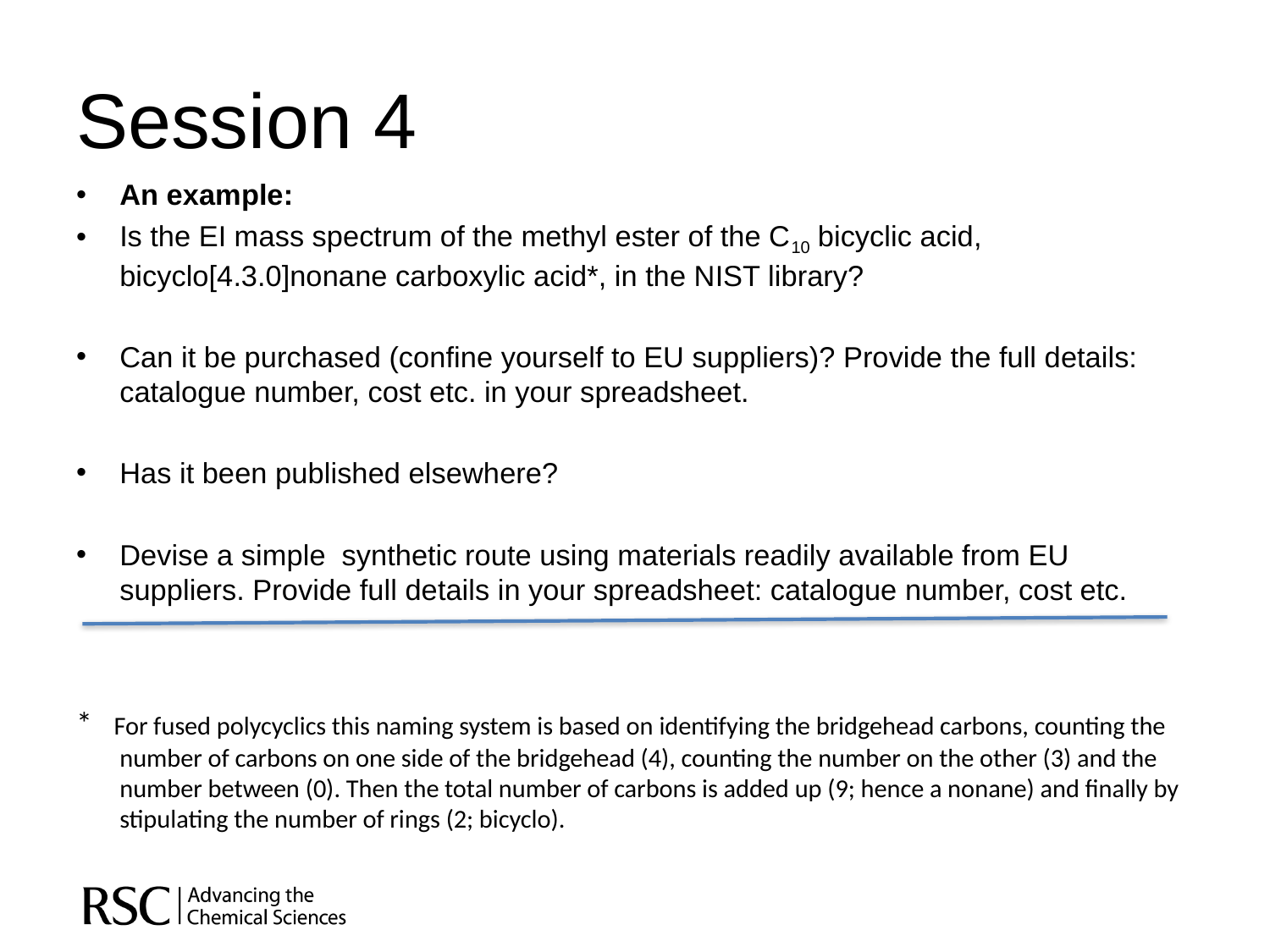

# Session 4
An example:
Is the EI mass spectrum of the methyl ester of the C10 bicyclic acid, bicyclo[4.3.0]nonane carboxylic acid*, in the NIST library?

Can it be purchased (confine yourself to EU suppliers)? Provide the full details: catalogue number, cost etc. in your spreadsheet.

Has it been published elsewhere?

Devise a simple  synthetic route using materials readily available from EU suppliers. Provide full details in your spreadsheet: catalogue number, cost etc.

*   For fused polycyclics this naming system is based on identifying the bridgehead carbons, counting the number of carbons on one side of the bridgehead (4), counting the number on the other (3) and the number between (0). Then the total number of carbons is added up (9; hence a nonane) and finally by stipulating the number of rings (2; bicyclo).